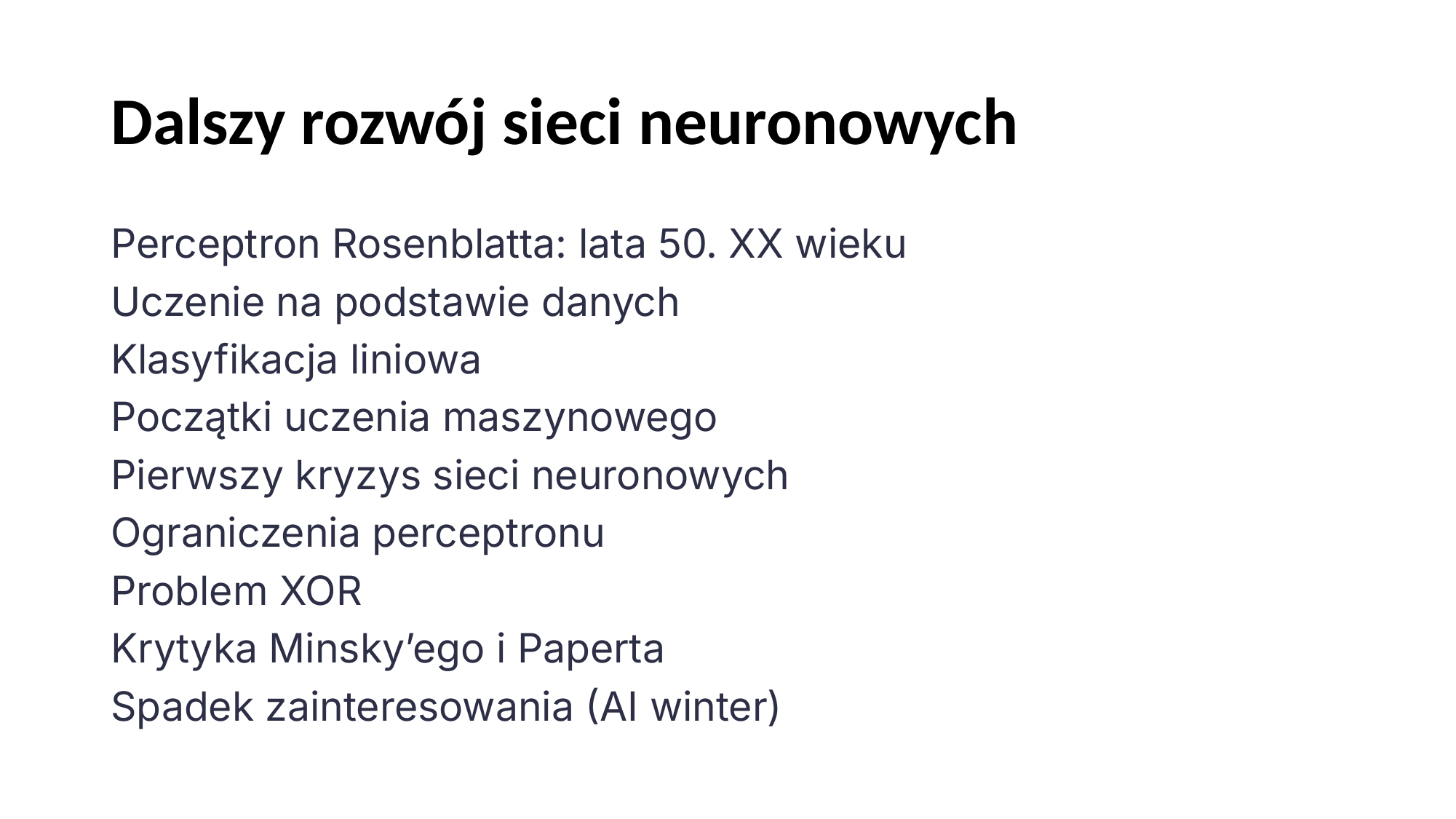

# Dalszy rozwój sieci neuronowych
Perceptron Rosenblatta: lata 50. XX wieku
Uczenie na podstawie danych
Klasyfikacja liniowa
Początki uczenia maszynowego
Pierwszy kryzys sieci neuronowych
Ograniczenia perceptronu
Problem XOR
Krytyka Minsky’ego i Paperta
Spadek zainteresowania (AI winter)